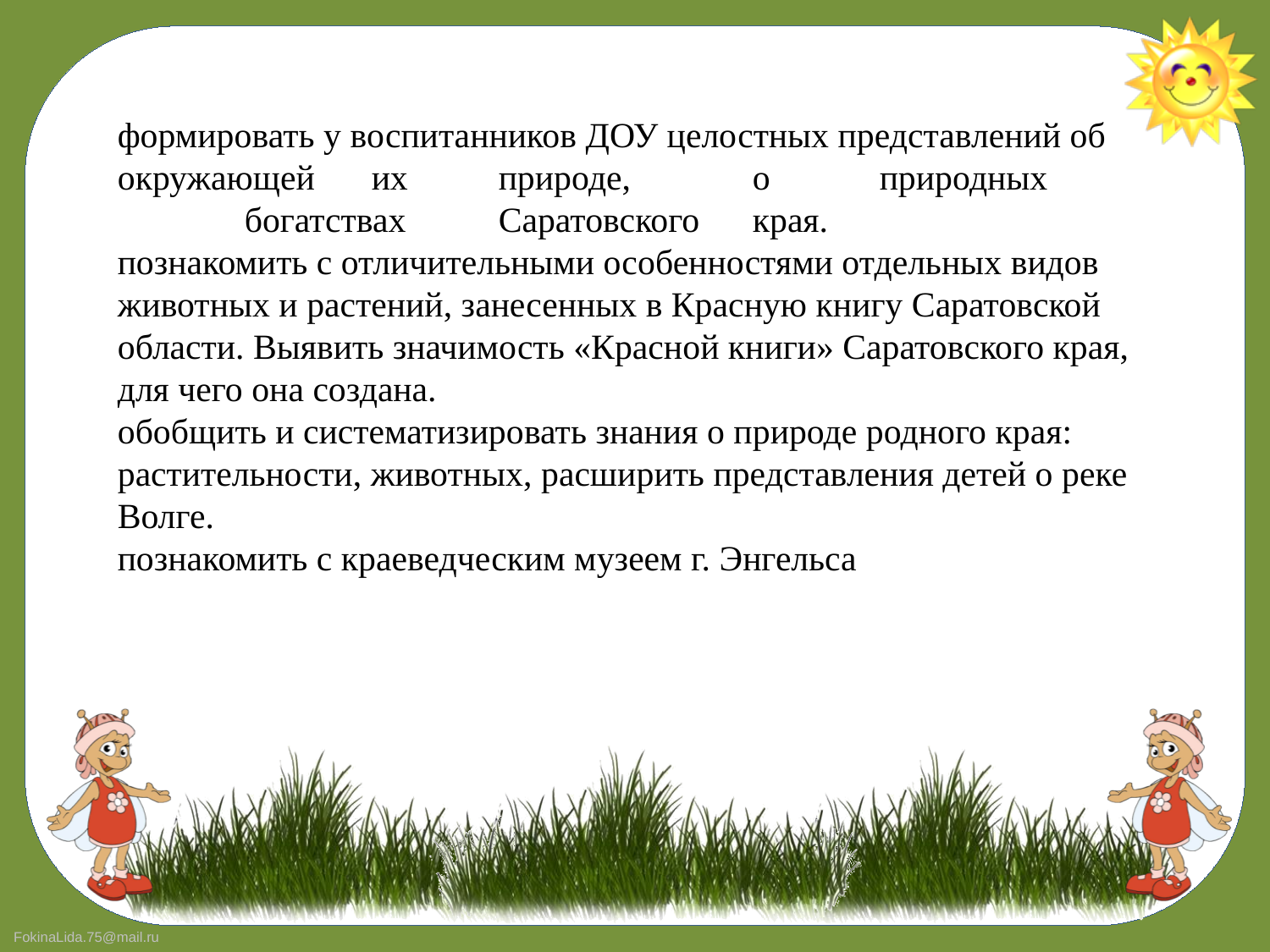

формировать у воспитанников ДОУ целостных представлений об окружающей	их	природе,	о	природных	богатствах	Саратовского	края.
познакомить с отличительными особенностями отдельных видов животных и растений, занесенных в Красную книгу Саратовской области. Выявить значимость «Красной книги» Саратовского края, для чего она создана.
обобщить и систематизировать знания о природе родного края: растительности, животных, расширить представления детей о реке Волге.
познакомить с краеведческим музеем г. Энгельса